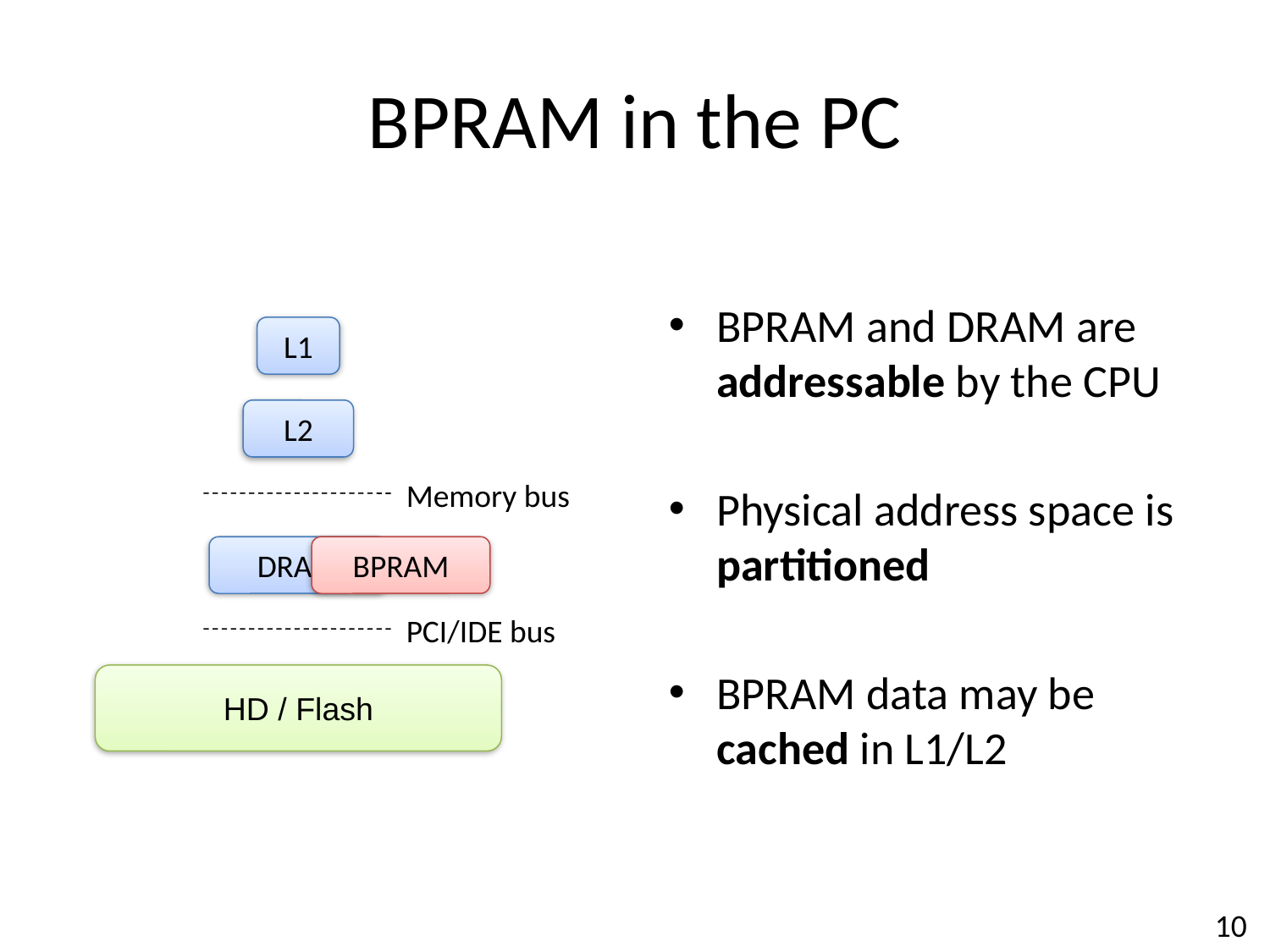

# BPRAM in the PC
BPRAM and DRAM are addressable by the CPU

Physical address space is partitioned

BPRAM data may be cached in L1/L2
L1
L2
Memory bus

DRAM
BPRAM
PCI/IDE bus

HD / Flash

10